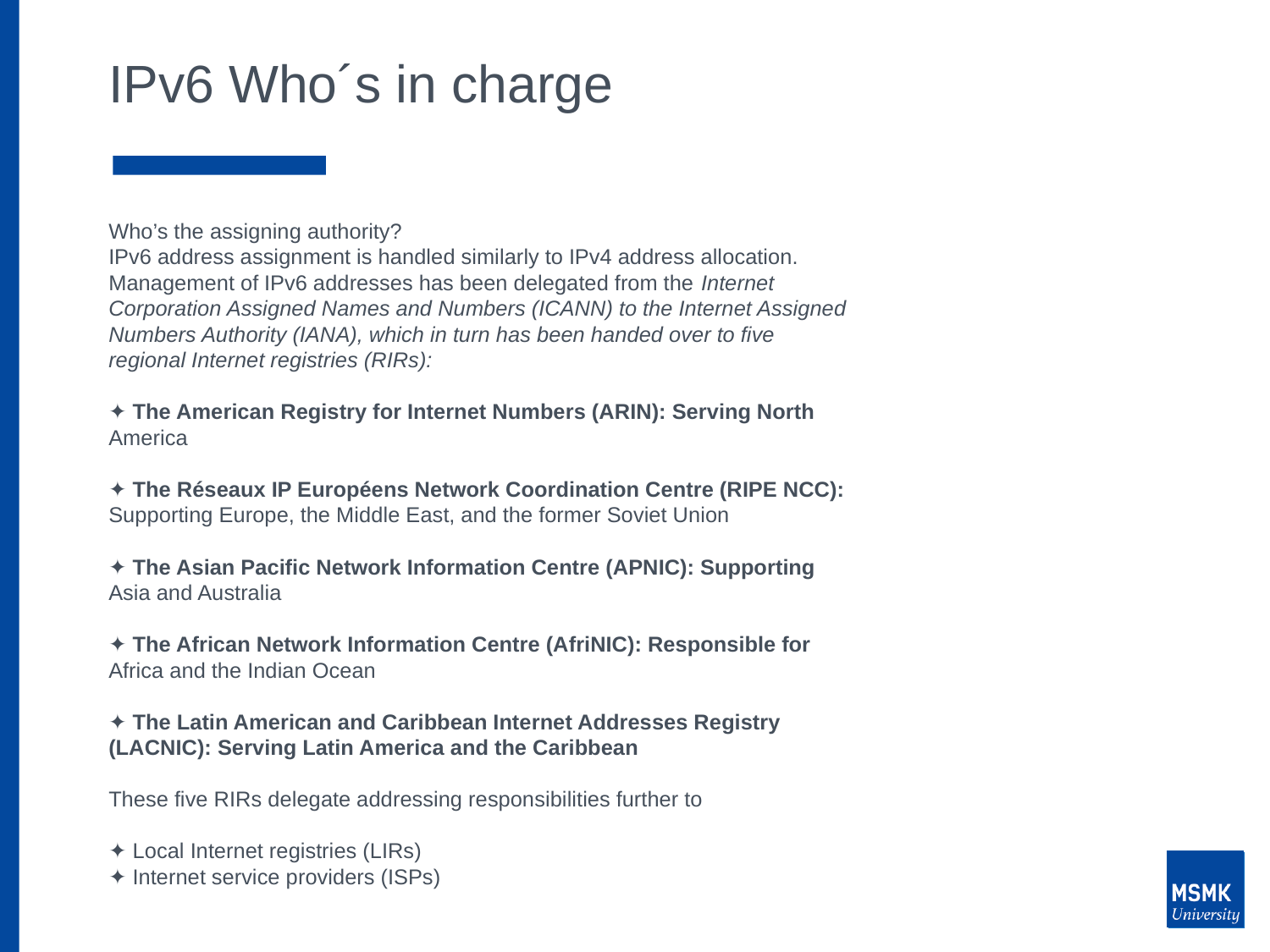

# IPv6 Who´s in charge
Who’s the assigning authority?
IPv6 address assignment is handled similarly to IPv4 address allocation.
Management of IPv6 addresses has been delegated from the Internet
Corporation Assigned Names and Numbers (ICANN) to the Internet Assigned
Numbers Authority (IANA), which in turn has been handed over to five
regional Internet registries (RIRs):

✦ The American Registry for Internet Numbers (ARIN): Serving North
America

✦ The Réseaux IP Européens Network Coordination Centre (RIPE NCC):
Supporting Europe, the Middle East, and the former Soviet Union

✦ The Asian Pacific Network Information Centre (APNIC): Supporting
Asia and Australia

✦ The African Network Information Centre (AfriNIC): Responsible for
Africa and the Indian Ocean

✦ The Latin American and Caribbean Internet Addresses Registry
(LACNIC): Serving Latin America and the Caribbean

These five RIRs delegate addressing responsibilities further to

✦ Local Internet registries (LIRs)
✦ Internet service providers (ISPs)